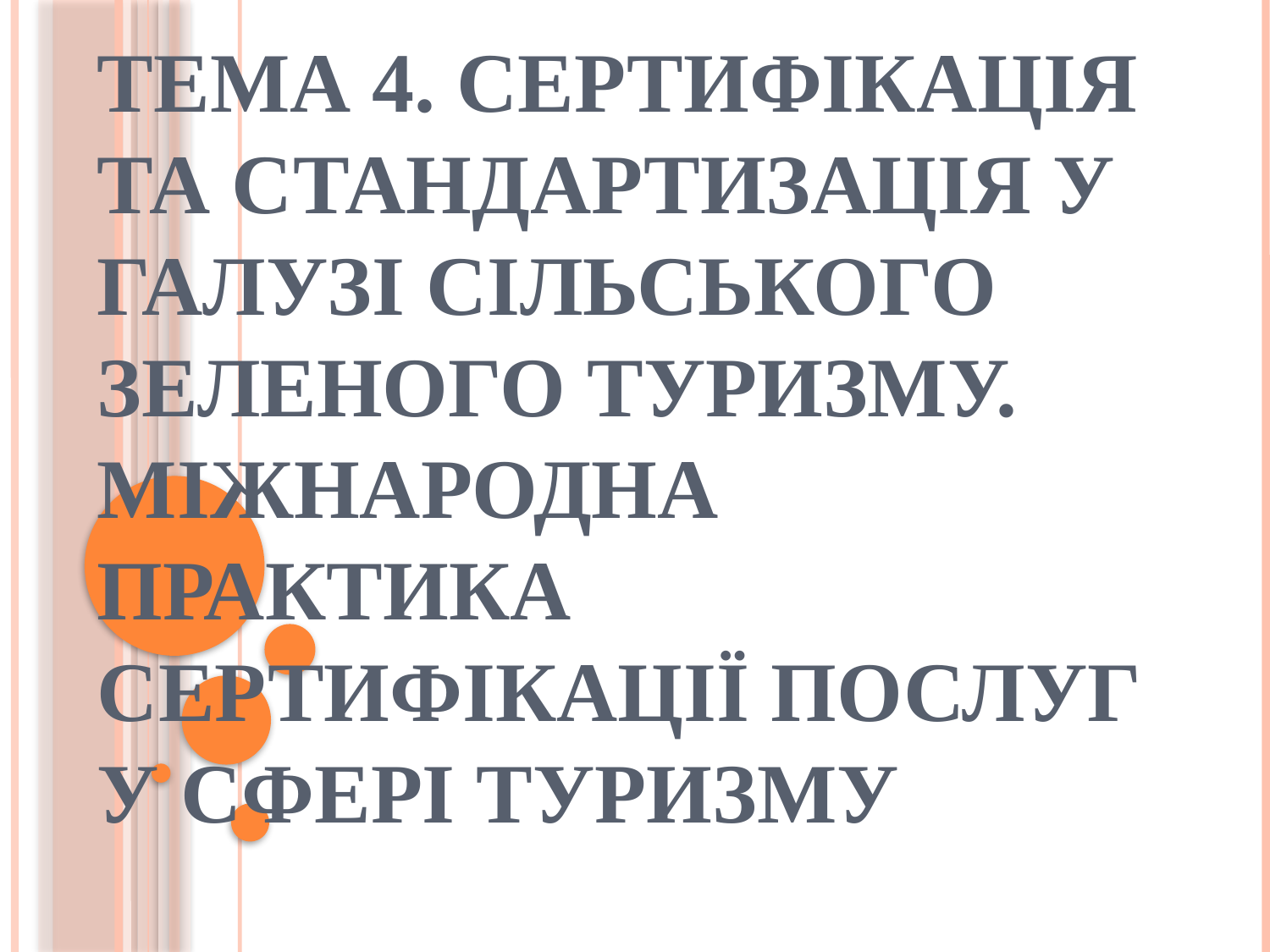

# Тема 4. Сертифікація та стандартизація у галузі сільського зеленого туризму. Міжнародна практика сертифікації послуг у сфері туризму